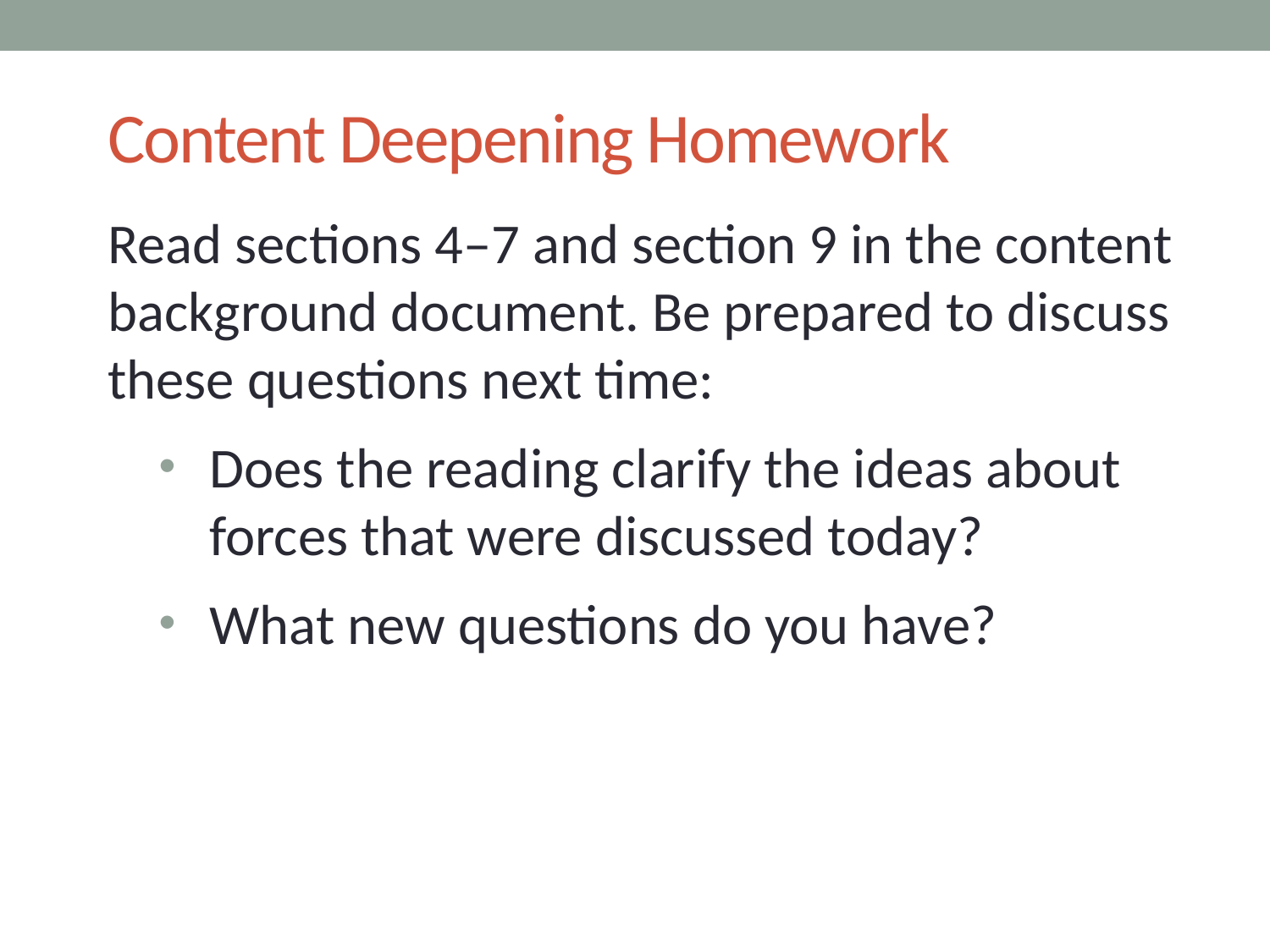

# Content Deepening Homework
Read sections 4–7 and section 9 in the content background document. Be prepared to discuss these questions next time:
Does the reading clarify the ideas about
forces that were discussed today?
What new questions do you have?